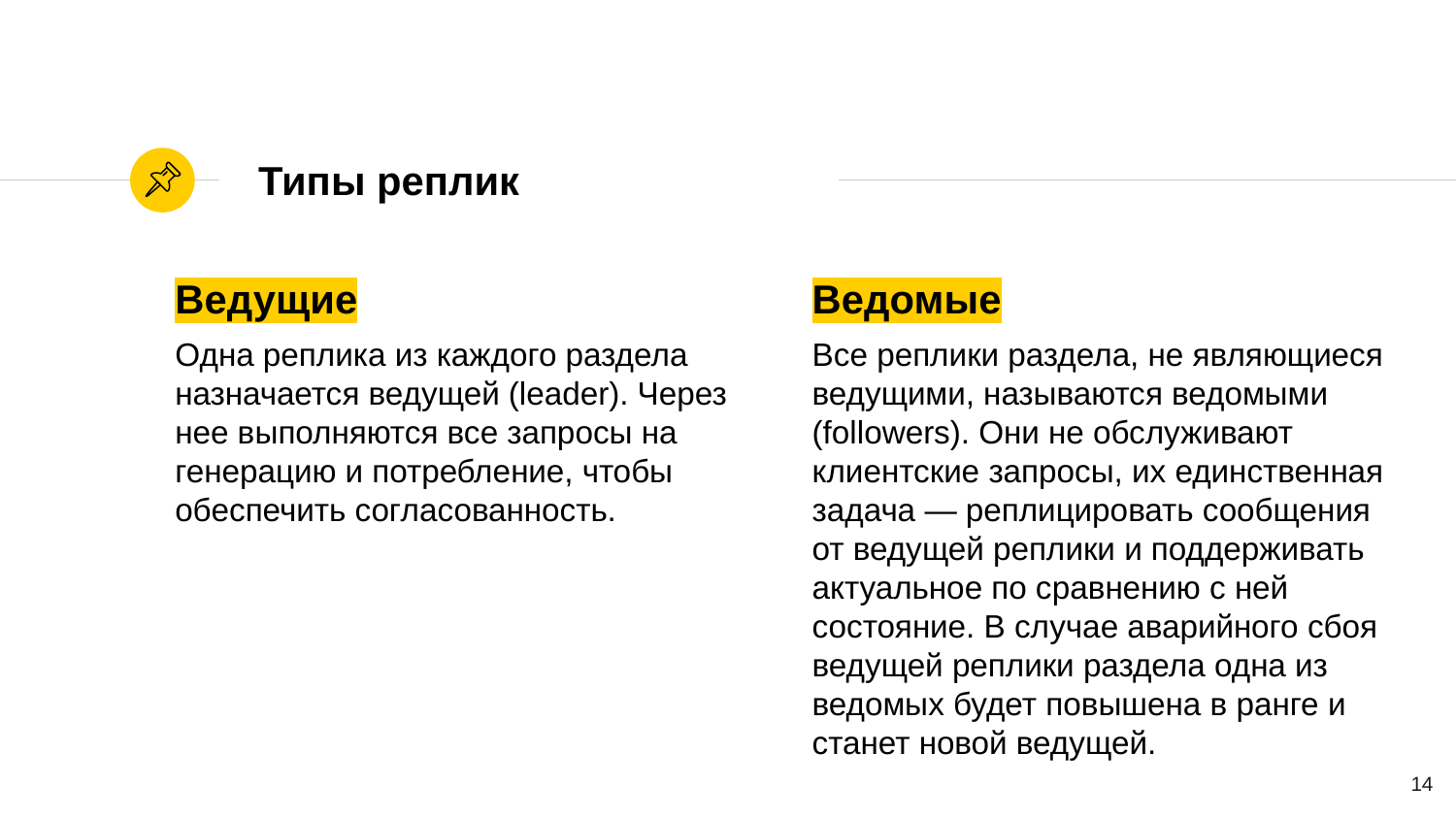

# Типы реплик

Ведущие
Одна реплика из каждого раздела назначается ведущей (leader). Через нее выполняются все запросы на генерацию и потребление, чтобы обеспечить согласованность.
Ведомые
Все реплики раздела, не являющиеся ведущими, называются ведомыми (followers). Они не обслуживают клиентские запросы, их единственная задача — реплицировать сообщения от ведущей реплики и поддерживать актуальное по сравнению с ней состояние. В случае аварийного сбоя ведущей реплики раздела одна из ведомых будет повышена в ранге и станет новой ведущей.
14